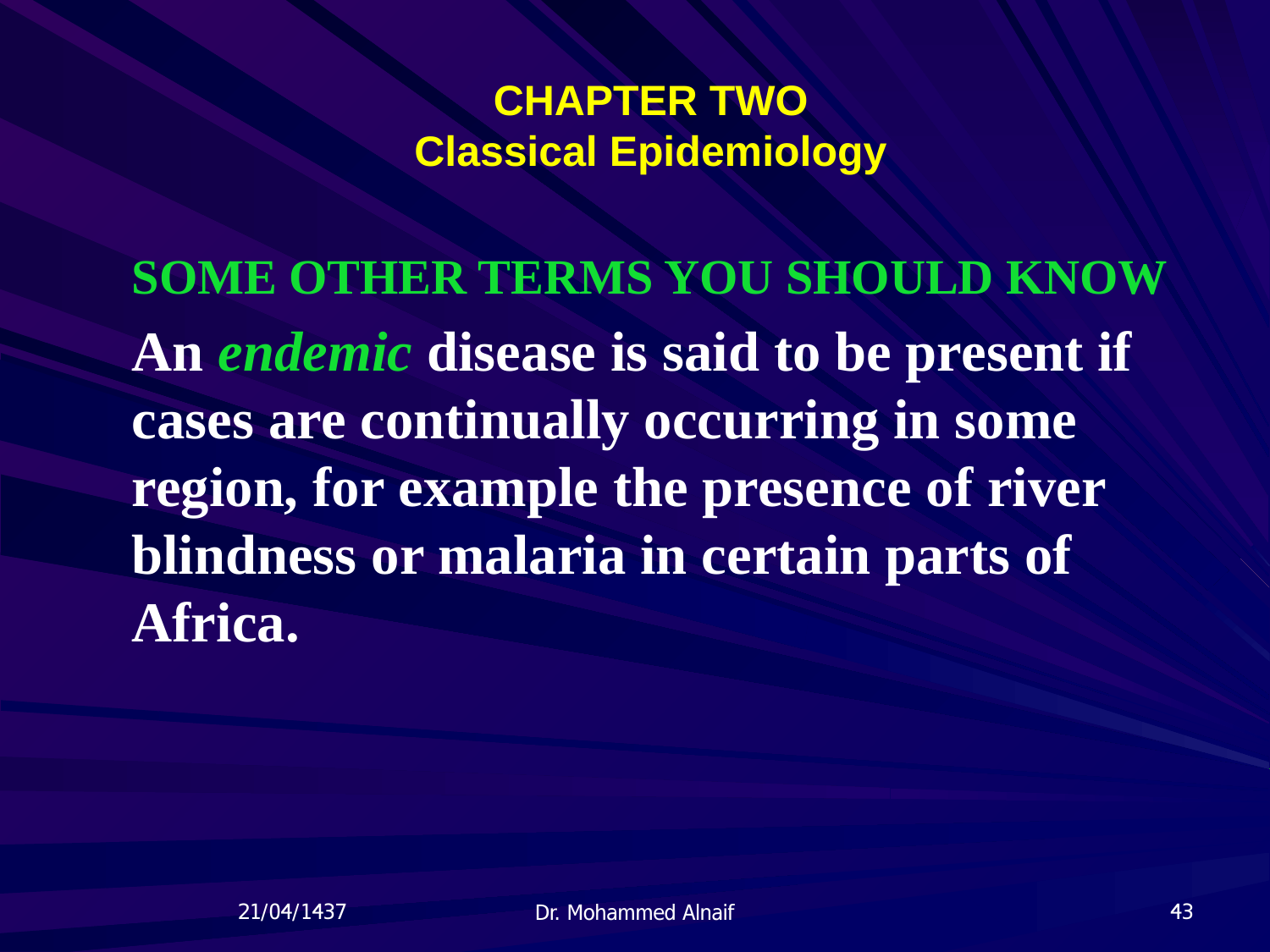

# CHAPTER TWO Classical Epidemiology
SOME OTHER TERMS YOU SHOULD KNOW
An endemic disease is said to be present if cases are continually occurring in some region, for example the presence of river blindness or malaria in certain parts of Africa.
21/04/1437
43
Dr. Mohammed Alnaif